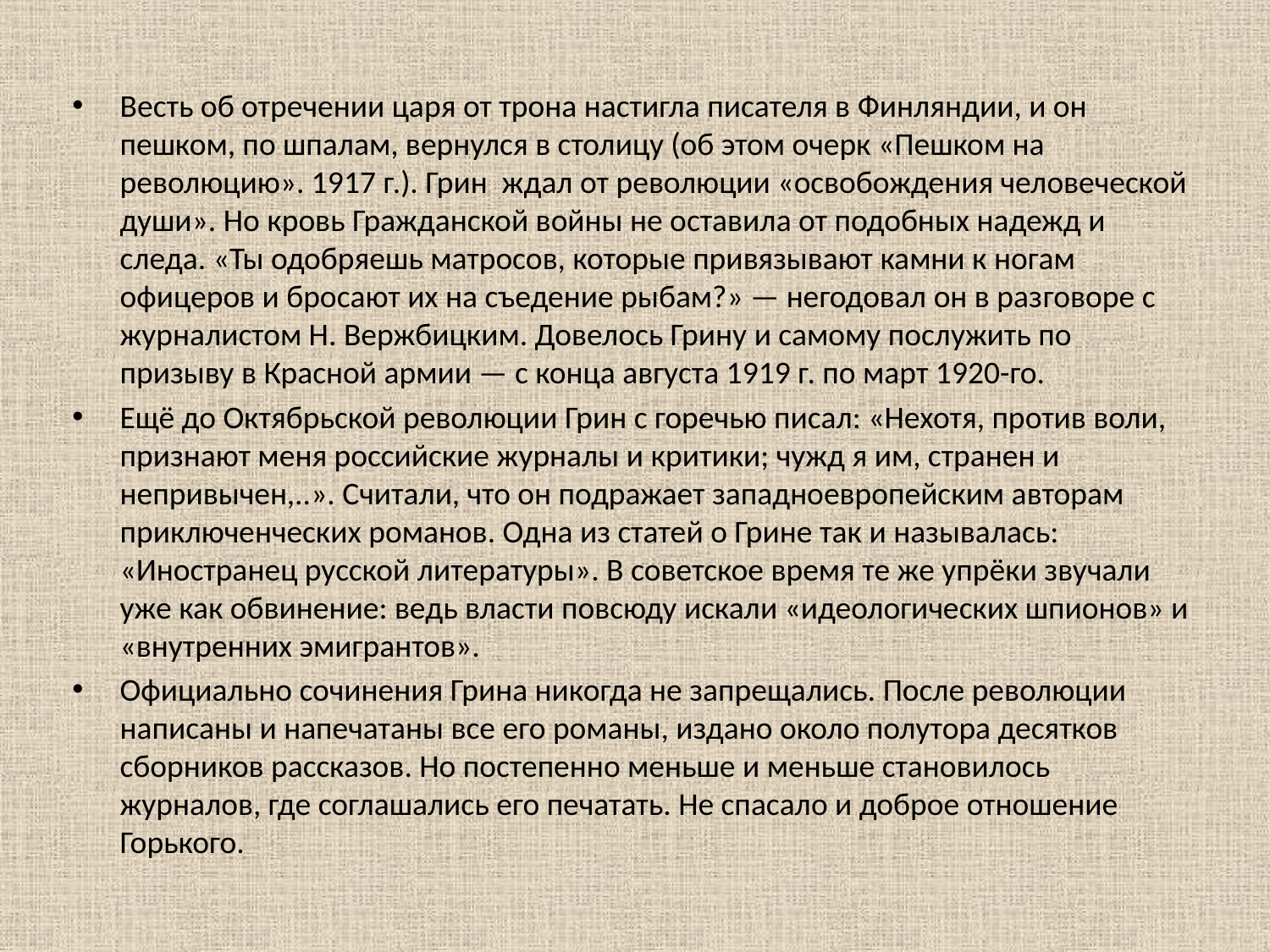

Весть об отречении царя от трона настигла писателя в Финляндии, и он пешком, по шпалам, вернулся в столицу (об этом очерк «Пешком на революцию». 1917 г.). Грин  ждал от революции «освобождения человеческой души». Но кровь Гражданской войны не оставила от подобных надежд и следа. «Ты одобряешь матросов, которые привязывают камни к ногам офицеров и бросают их на съедение рыбам?» — негодовал он в раз­говоре с журналистом Н. Вержбицким. Довелось Грину и самому послужить по призыву в Красной армии — с конца августа 1919 г. по март 1920-го.
Ещё до Октябрьской революции Грин с горечью писал: «Нехотя, против воли, признают меня российские журналы и критики; чужд я им, странен и непривычен,..». Считали, что он подражает западноевропейским авторам приключенческих романов. Одна из статей о Грине так и называлась: «Иностранец русской литературы». В советское время те же упрёки звучали уже как обвинение: ведь власти повсюду искали «идеологических шпионов» и «внутренних эмигрантов».
Официально сочинения Грина никогда не запрещались. После революции написаны и напечатаны все его романы, издано около полутора десятков сборников рассказов. Но постепенно меньше и меньше становилось журналов, где соглашались его печатать. Не спасало и доброе отношение Горького.